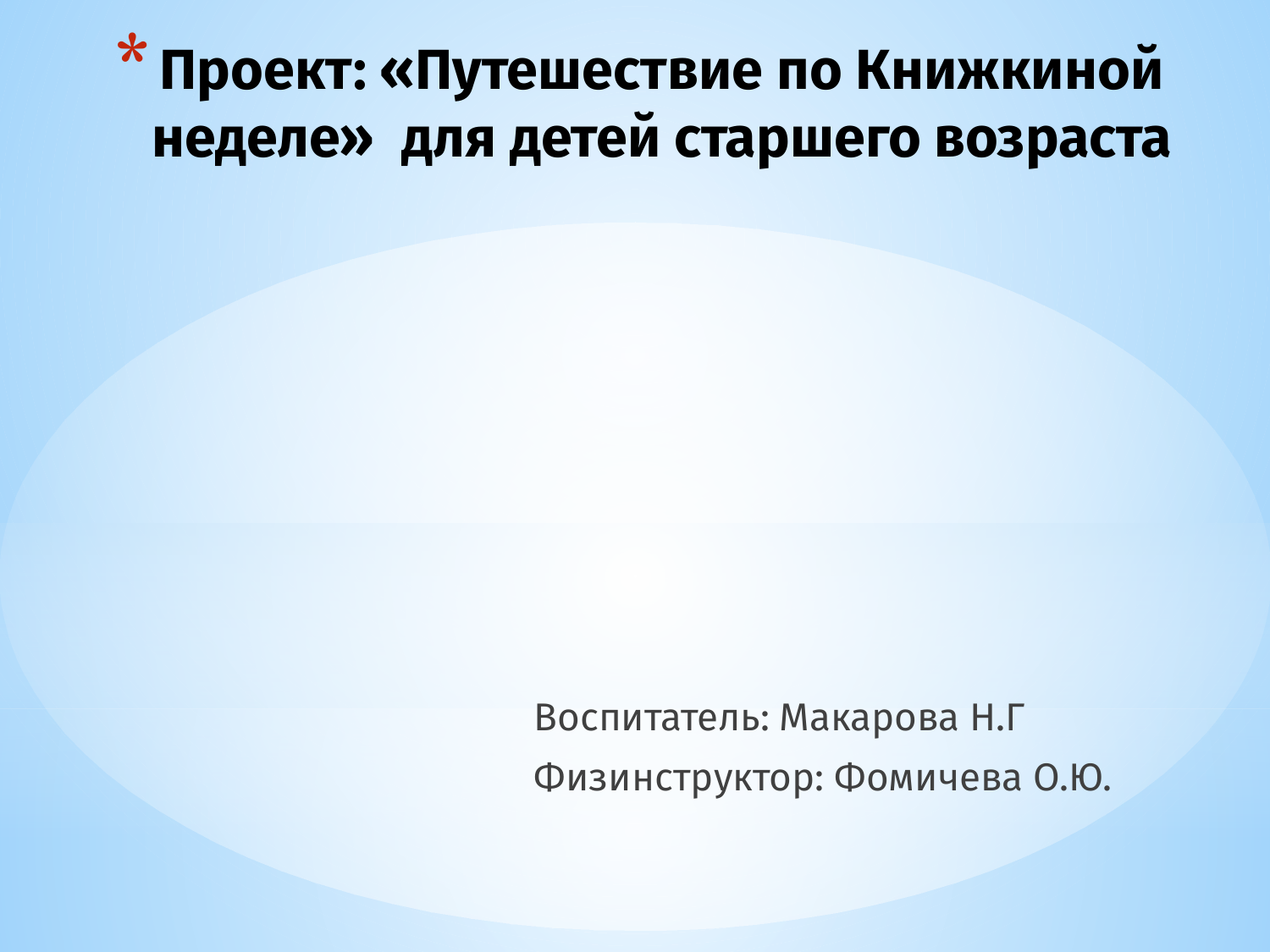

# Проект: «Путешествие по Книжкиной неделе»  для детей старшего возраста
Воспитатель: Макарова Н.Г
Физинструктор: Фомичева О.Ю.